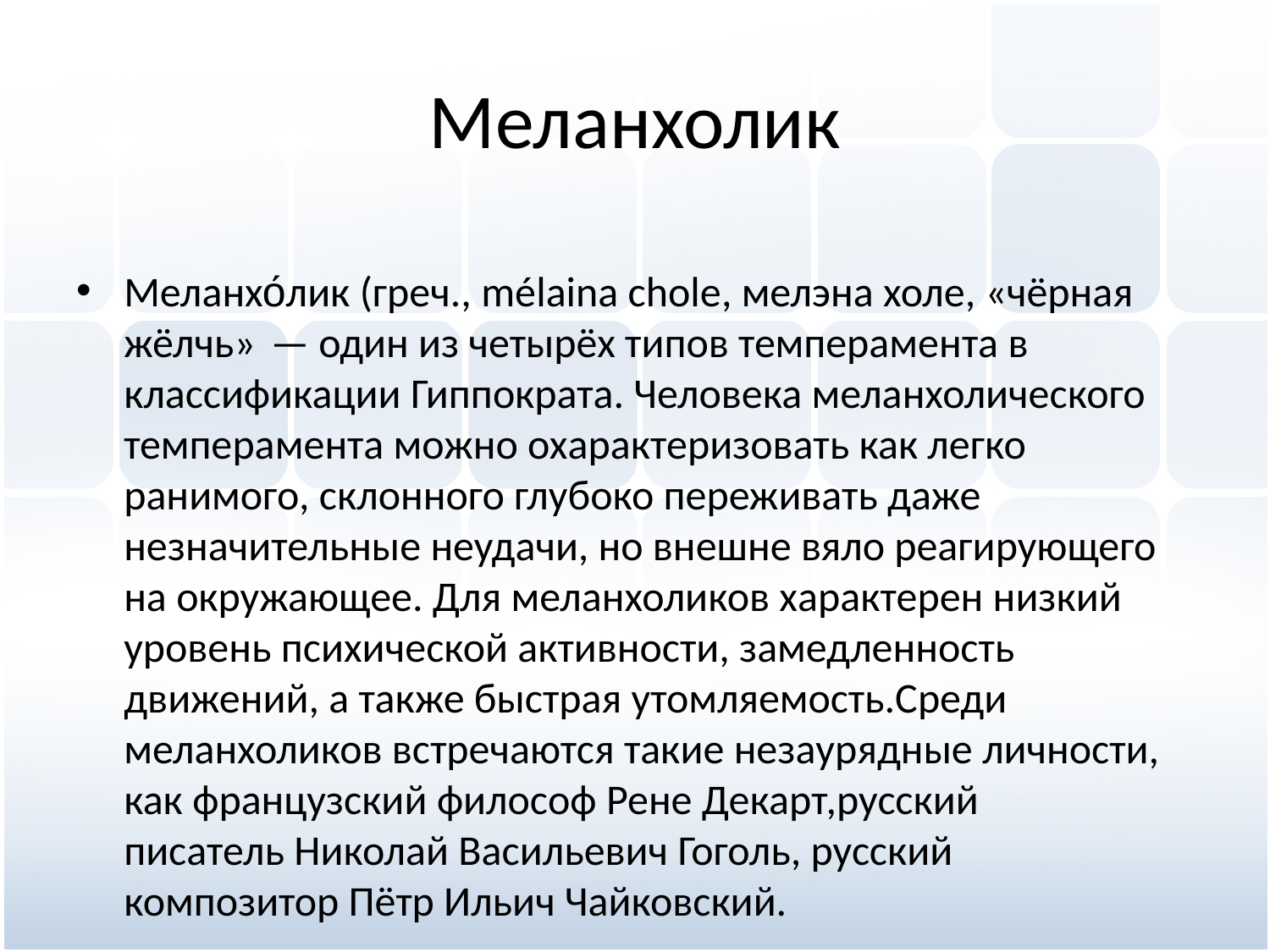

# Меланхолик
Меланхо́лик (греч., mélaina chole, мелэна холе, «чёрная жёлчь»  — один из четырёх типов темперамента в классификации Гиппократа. Человека меланхолического темперамента можно охарактеризовать как легко ранимого, склонного глубоко переживать даже незначительные неудачи, но внешне вяло реагирующего на окружающее. Для меланхоликов характерен низкий уровень психической активности, замедленность движений, а также быстрая утомляемость.Среди меланхоликов встречаются такие незаурядные личности, как французский философ Рене Декарт,русский писатель Николай Васильевич Гоголь, русский композитор Пётр Ильич Чайковский.